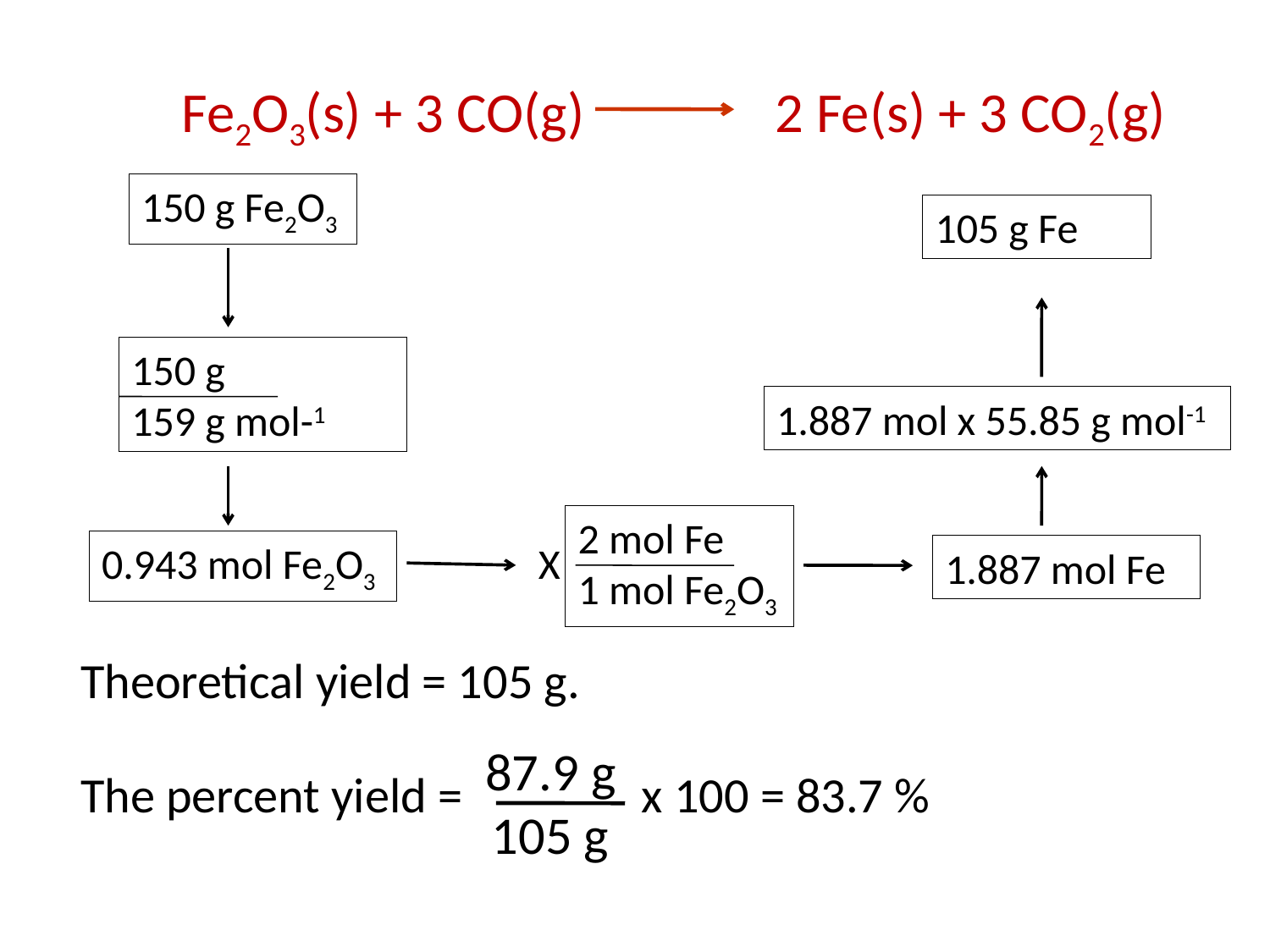

Fe2O3(s) + 3 CO(g)               2 Fe(s) + 3 CO2(g)

150 g Fe2O3
105 g Fe

150 g
159 g mol-1
1.887 mol x 55.85 g mol-1
2 mol Fe
1 mol Fe2O3
0.943 mol Fe2O3
X
1.887 mol Fe
Theoretical yield = 105 g.

The percent yield =                x 100 = 83.7 %

87.9 g
105 g